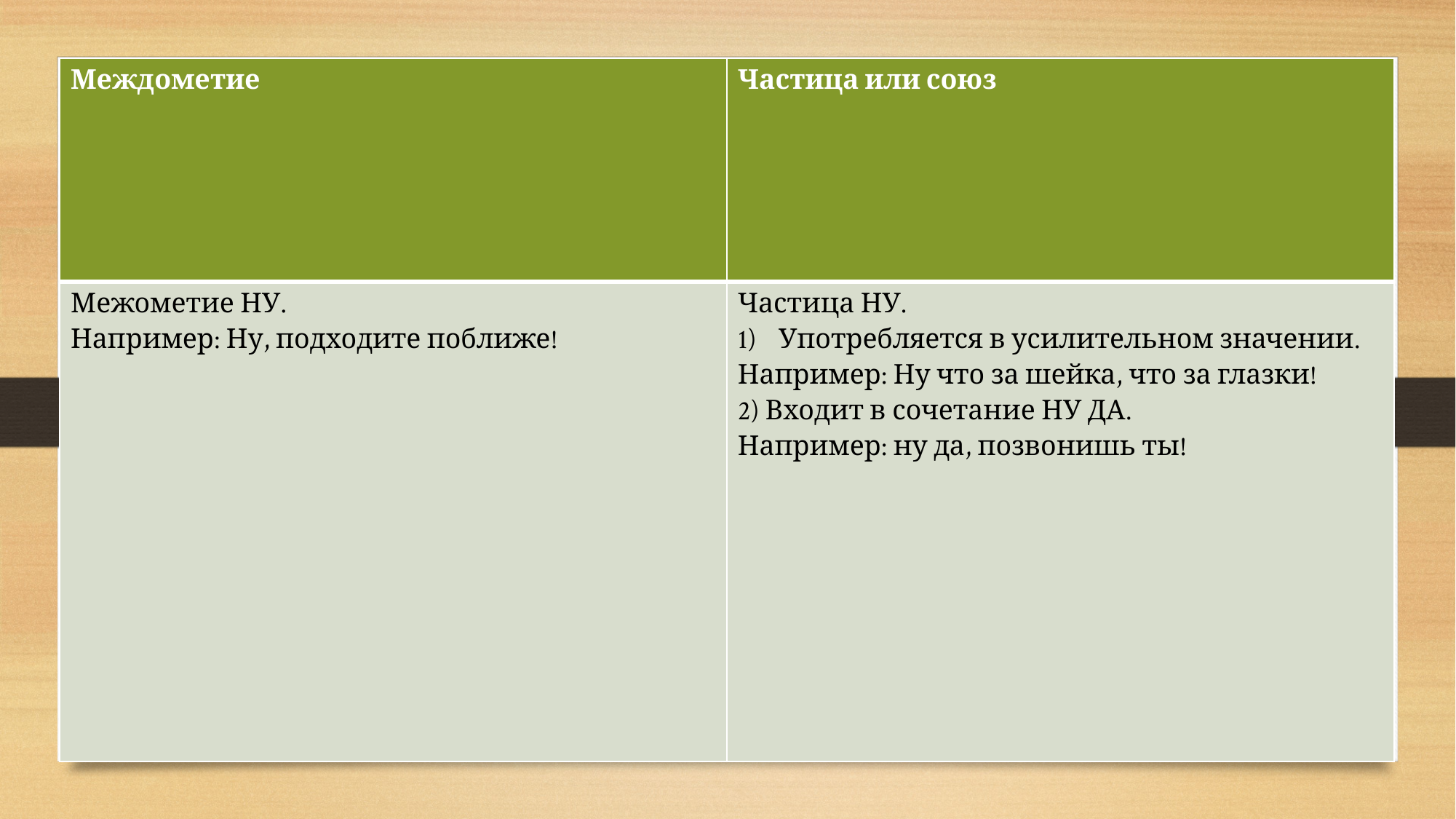

| Междометие | Частица или союз |
| --- | --- |
| Межометие НУ. Например: Ну, подходите поближе! | Частица НУ. Употребляется в усилительном значении. Например: Ну что за шейка, что за глазки! 2) Входит в сочетание НУ ДА. Например: ну да, позвонишь ты! |
#